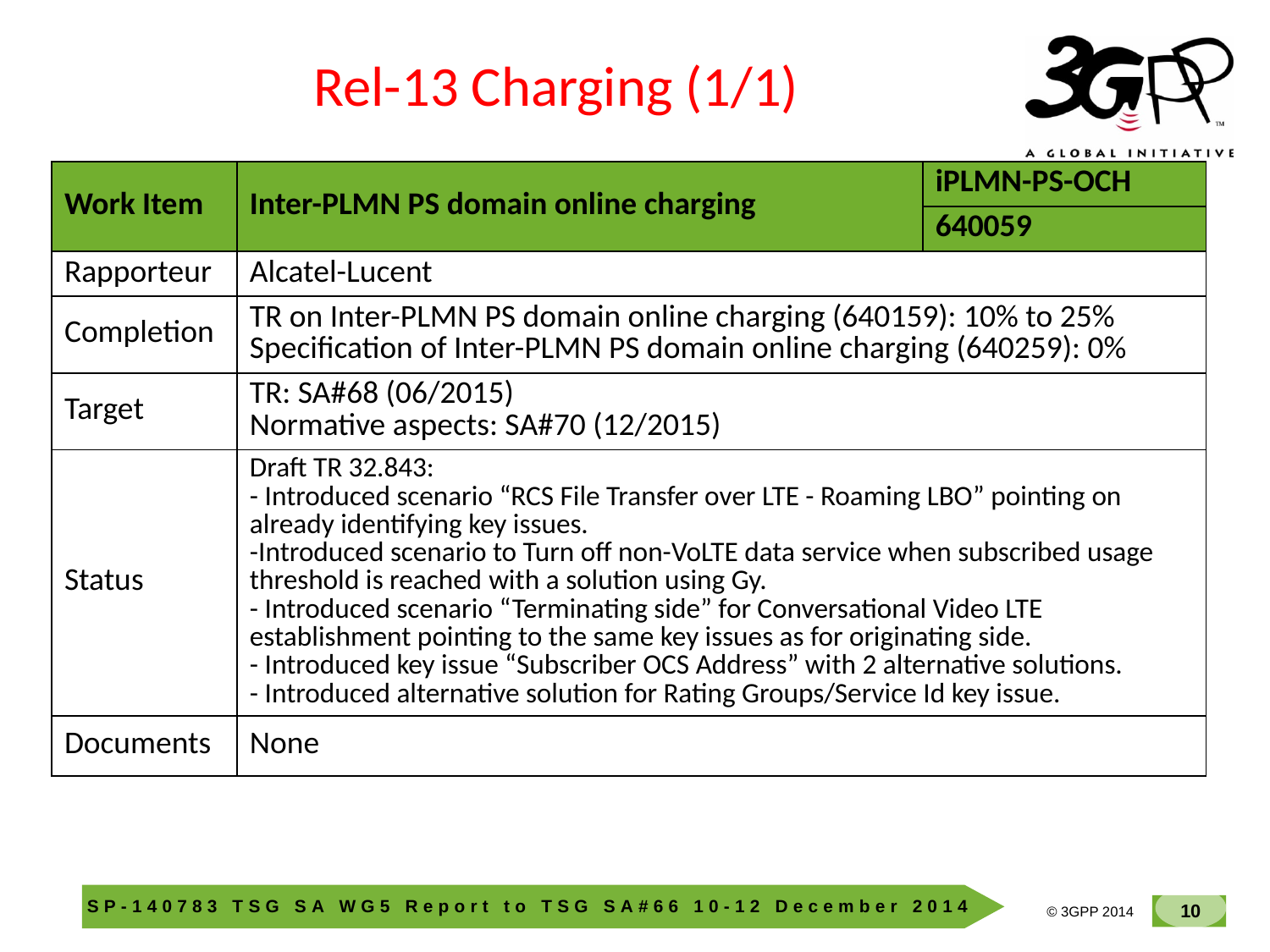

Rel-13 Charging (1/1)
| Work Item | Inter-PLMN PS domain online charging | iPLMN-PS-OCH |
| --- | --- | --- |
|  |  | 640059 |
| Rapporteur | Alcatel-Lucent |  |
| Completion | TR on Inter-PLMN PS domain online charging (640159): 10% to 25% Specification of Inter-PLMN PS domain online charging (640259): 0% |  |
| Target | TR: SA#68 (06/2015) Normative aspects: SA#70 (12/2015) |  |
| Status | Draft TR 32.843: - Introduced scenario “RCS File Transfer over LTE - Roaming LBO” pointing on already identifying key issues. -Introduced scenario to Turn off non-VoLTE data service when subscribed usage threshold is reached with a solution using Gy. - Introduced scenario “Terminating side” for Conversational Video LTE establishment pointing to the same key issues as for originating side. - Introduced key issue “Subscriber OCS Address” with 2 alternative solutions. - Introduced alternative solution for Rating Groups/Service Id key issue. |  |
| Documents | None |  |